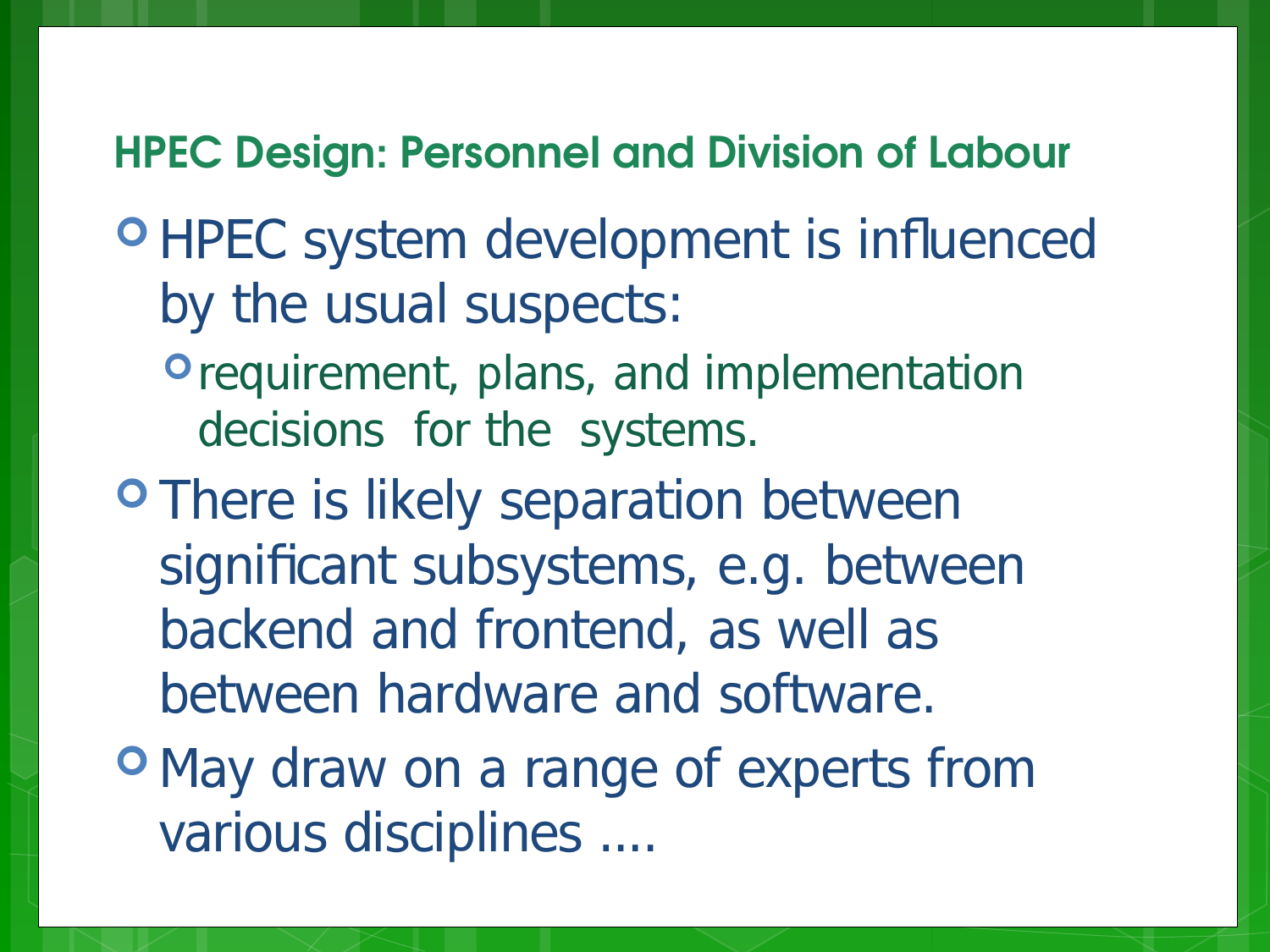

# HPEC Design: Personnel and Division of Labour
HPEC system development is influenced by the usual suspects:
requirement, plans, and implementation decisions  for the  systems.
There is likely separation between significant subsystems, e.g. between backend and frontend, as well as between hardware and software.
May draw on a range of experts from various disciplines ….